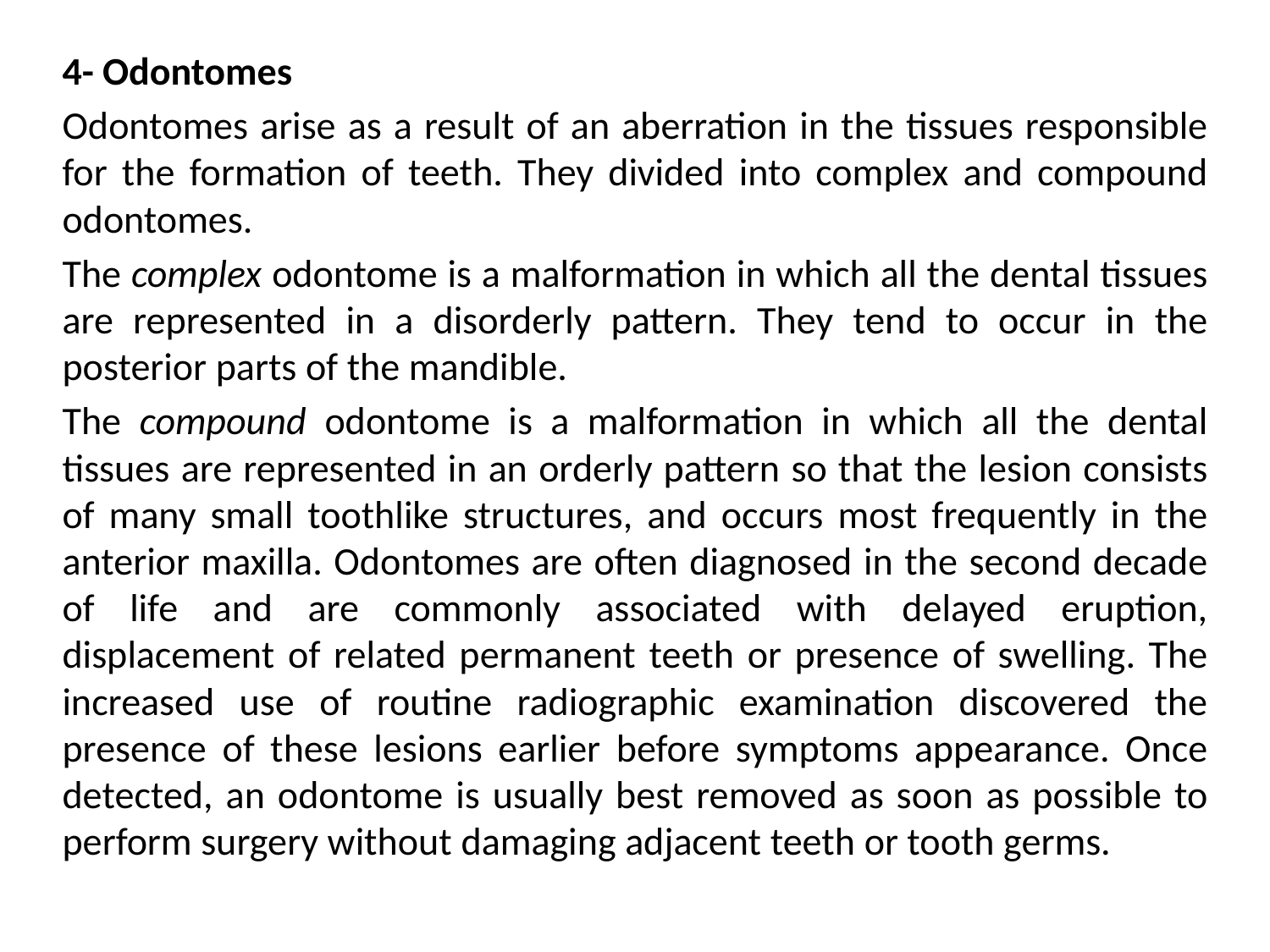

4- Odontomes
Odontomes arise as a result of an aberration in the tissues responsible for the formation of teeth. They divided into complex and compound odontomes.
The complex odontome is a malformation in which all the dental tissues are represented in a disorderly pattern. They tend to occur in the posterior parts of the mandible.
The compound odontome is a malformation in which all the dental tissues are represented in an orderly pattern so that the lesion consists of many small tooth­like structures, and occurs most frequently in the anterior maxilla. Odontomes are often diagnosed in the second decade of life and are commonly associated with delayed eruption, displacement of related permanent teeth or presence of swelling. The increased use of routine radiographic examination discovered the presence of these lesions earlier before symptoms appearance. Once detected, an odontome is usually best removed as soon as possible to perform surgery without damaging adjacent teeth or tooth germs.